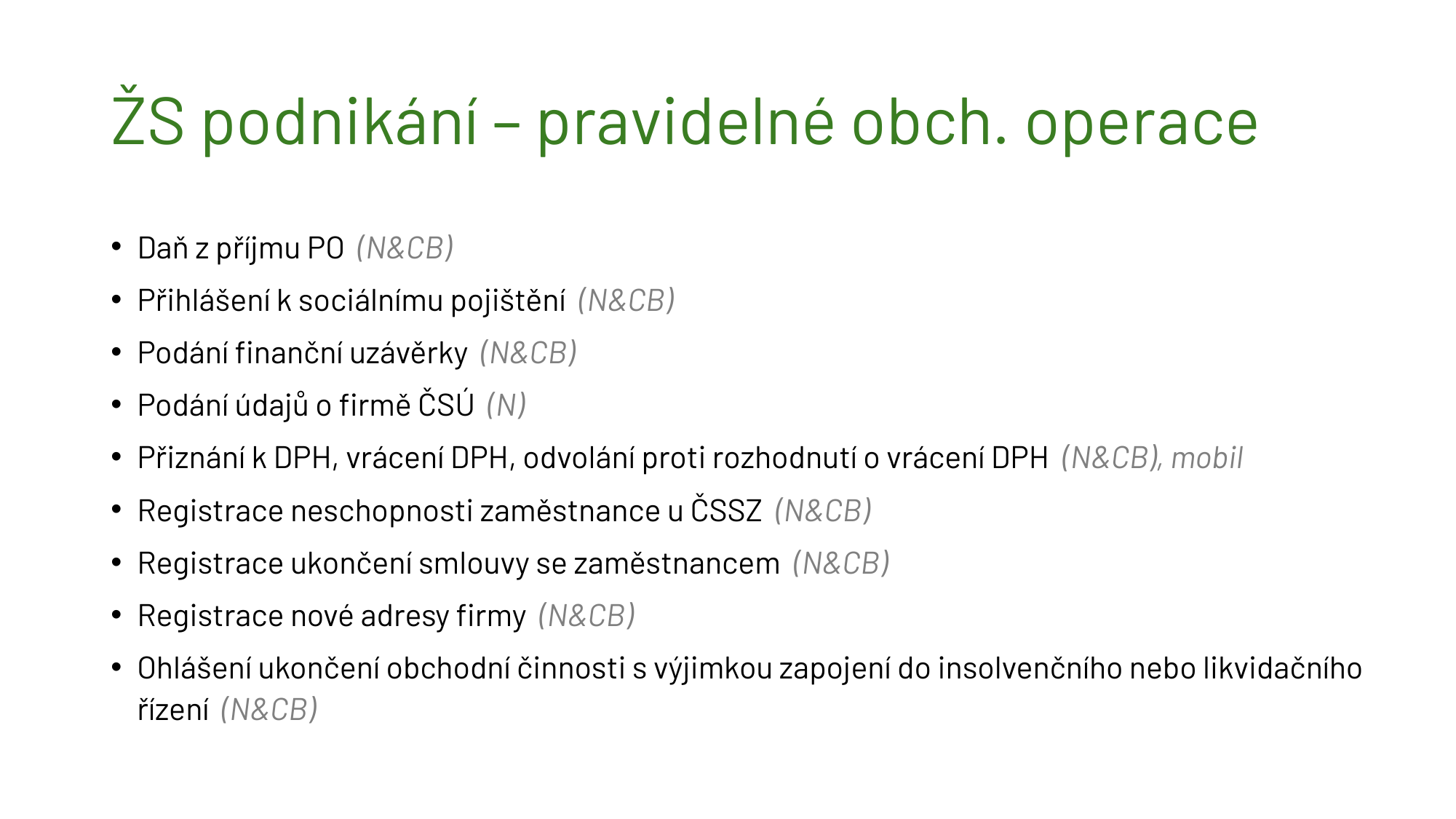

# ŽS podnikání – pravidelné obch. operace
Daň z příjmu PO  (N&CB)
Přihlášení k sociálnímu pojištění  (N&CB)
Podání finanční uzávěrky  (N&CB)
Podání údajů o firmě ČSÚ  (N)
Přiznání k DPH, vrácení DPH, odvolání proti rozhodnutí o vrácení DPH  (N&CB), mobil
Registrace neschopnosti zaměstnance u ČSSZ  (N&CB)
Registrace ukončení smlouvy se zaměstnancem  (N&CB)
Registrace nové adresy firmy  (N&CB)
Ohlášení ukončení obchodní činnosti s výjimkou zapojení do insolvenčního nebo likvidačního řízení  (N&CB)